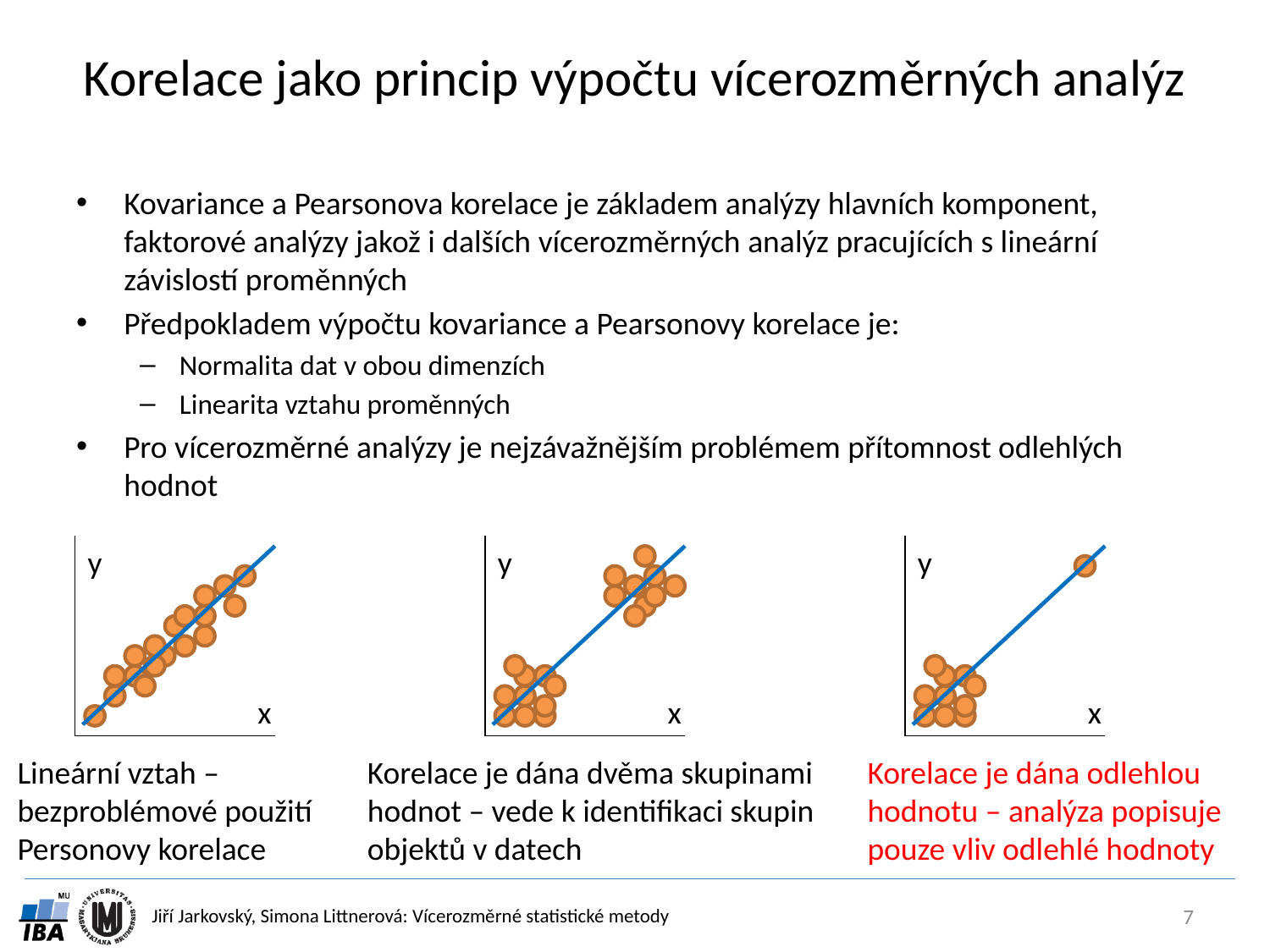

# Korelace jako princip výpočtu vícerozměrných analýz
Kovariance a Pearsonova korelace je základem analýzy hlavních komponent, faktorové analýzy jakož i dalších vícerozměrných analýz pracujících s lineární závislostí proměnných
Předpokladem výpočtu kovariance a Pearsonovy korelace je:
Normalita dat v obou dimenzích
Linearita vztahu proměnných
Pro vícerozměrné analýzy je nejzávažnějším problémem přítomnost odlehlých hodnot
y
y
y

x

x

x

Lineární vztah – bezproblémové použití Personovy korelace
Korelace je dána dvěma skupinami hodnot – vede k identifikaci skupin objektů v datech
Korelace je dána odlehlou hodnotu – analýza popisuje pouze vliv odlehlé hodnoty
7